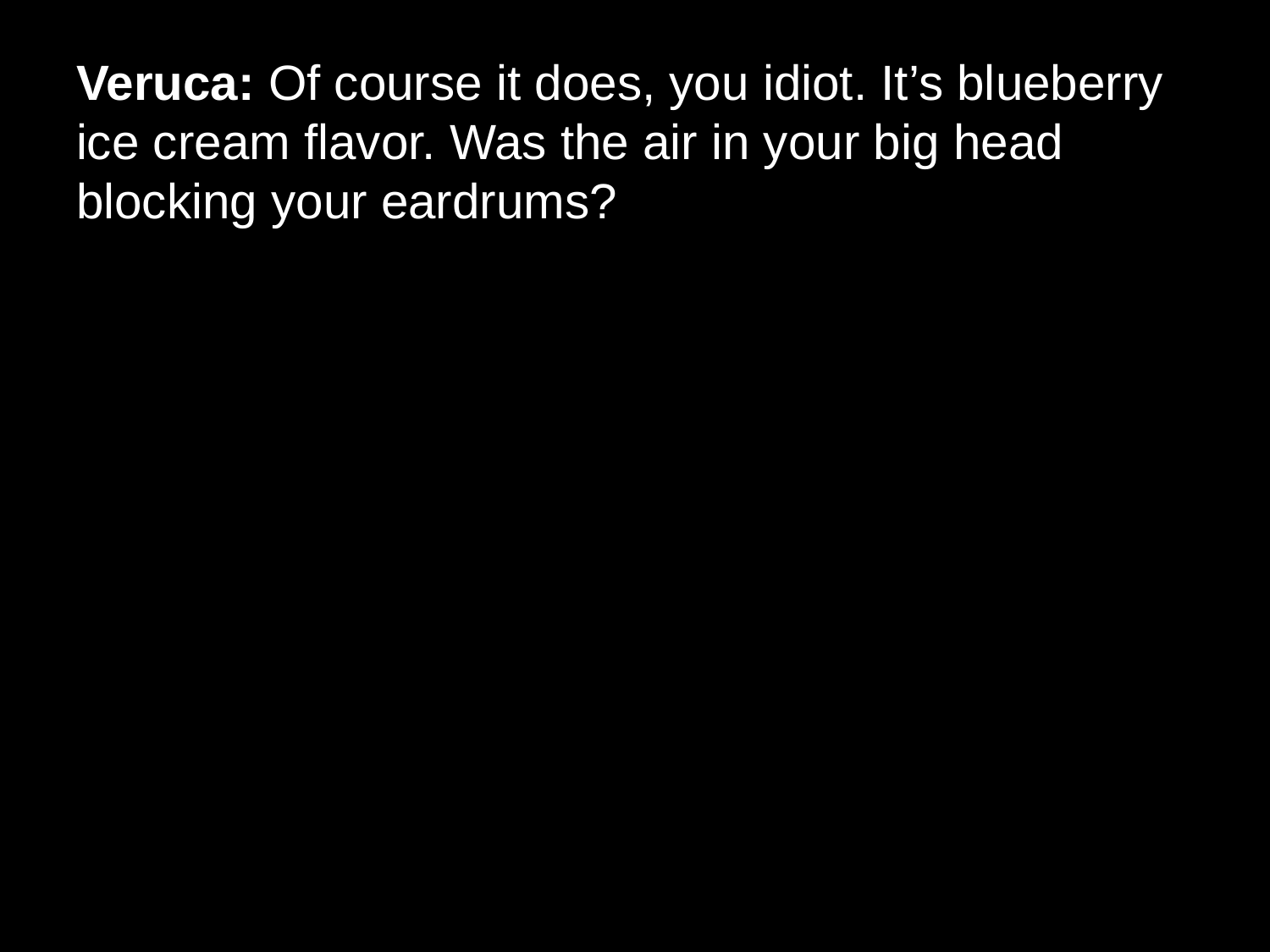

# Veruca: Of course it does, you idiot. It’s blueberry ice cream flavor. Was the air in your big head blocking your eardrums?